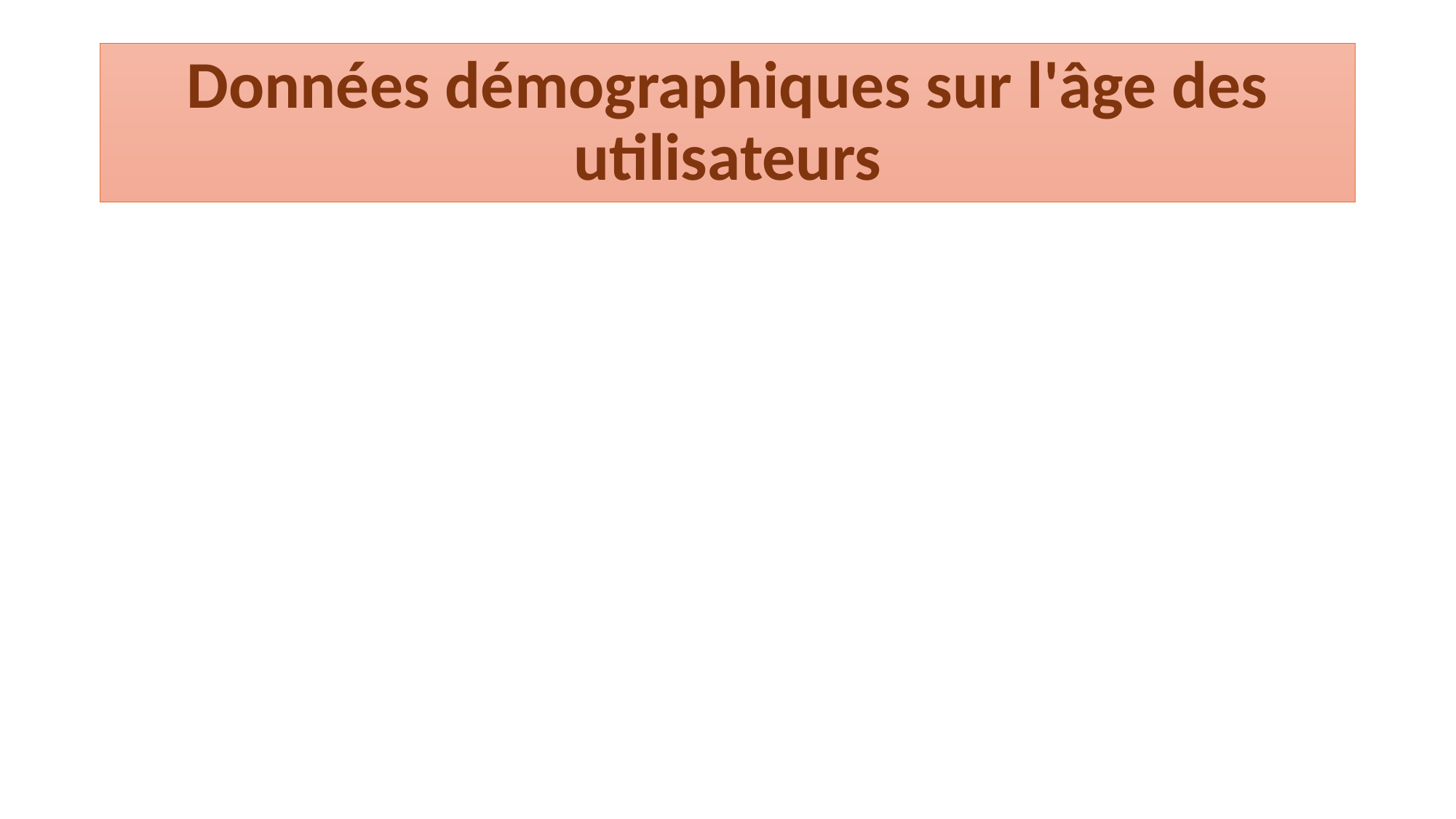

# Données démographiques sur l'âge des utilisateurs